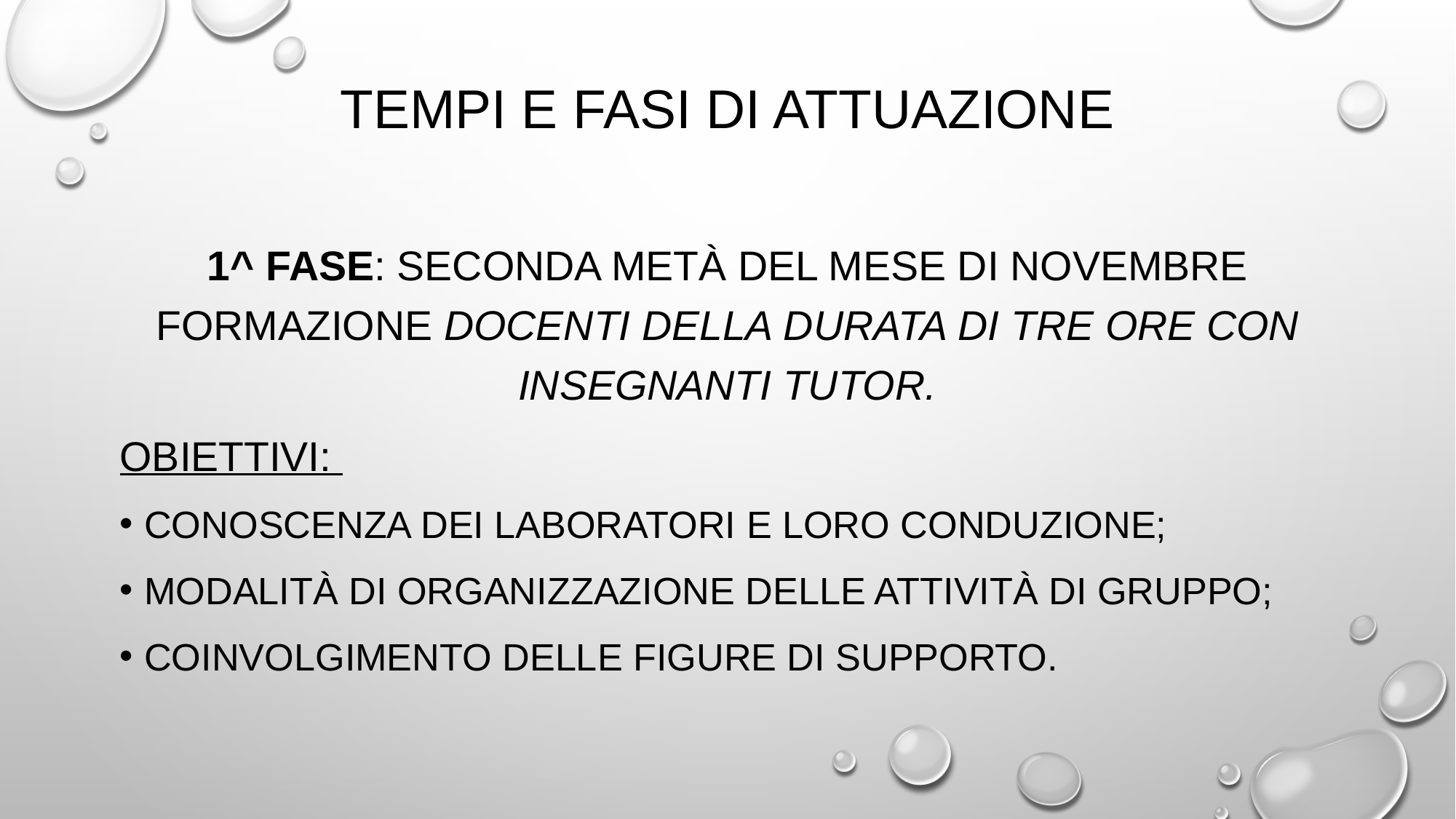

# TEMPI E FASI DI ATTUAZIONE
1^ fase: seconda metà del mese di novembre FORMAZIONE DOCENTI della durata di tre ore con insegnanti tutor.
Obiettivi:
Conoscenza dei laboratori e loro conduzione;
Modalità di organizzazione delle attività di gruppo;
Coinvolgimento delle figure di supporto.